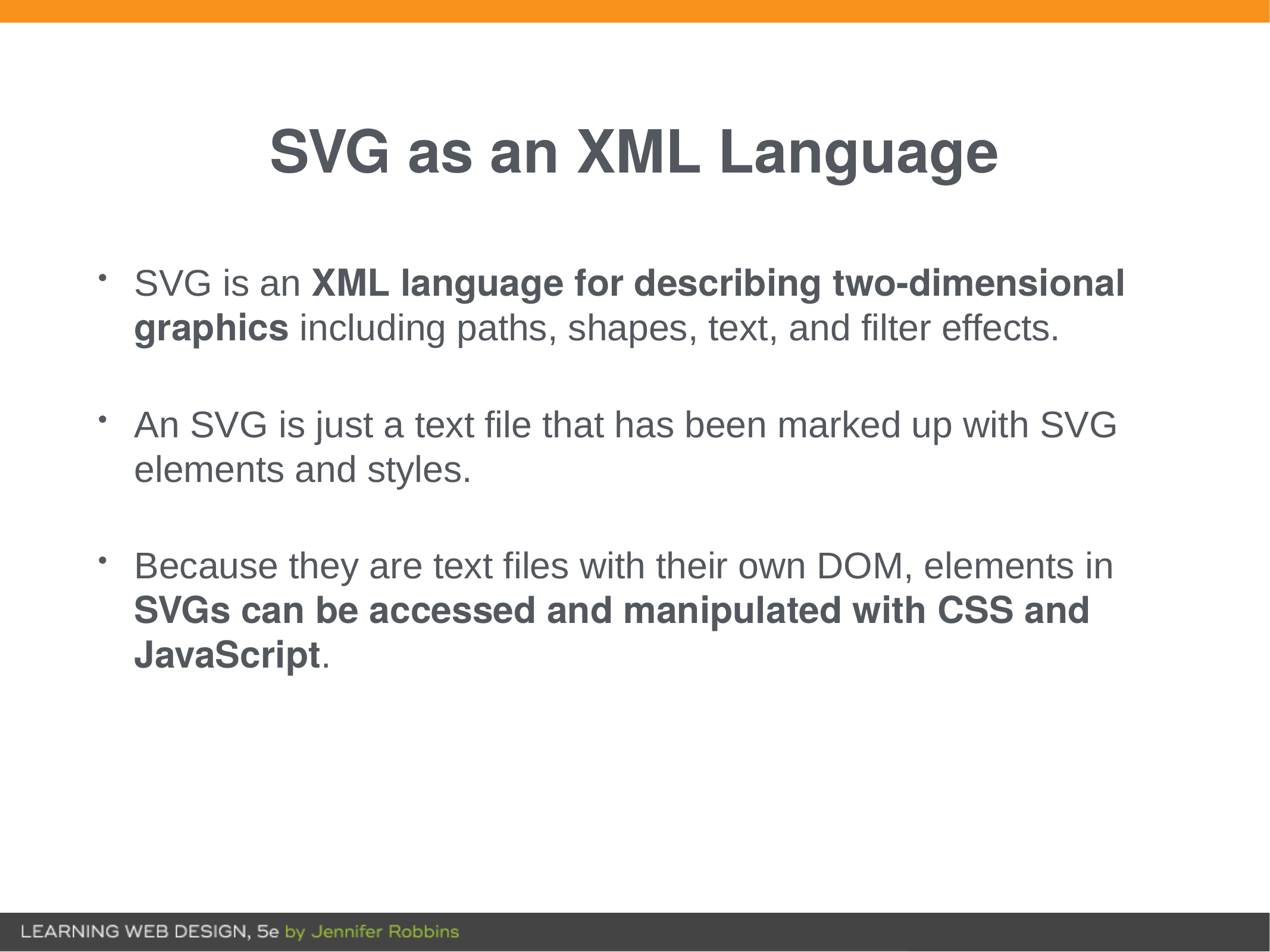

# SVG as an XML Language
SVG is an XML language for describing two-dimensional graphics including paths, shapes, text, and filter effects.
An SVG is just a text file that has been marked up with SVG elements and styles.
Because they are text files with their own DOM, elements in SVGs can be accessed and manipulated with CSS and JavaScript.